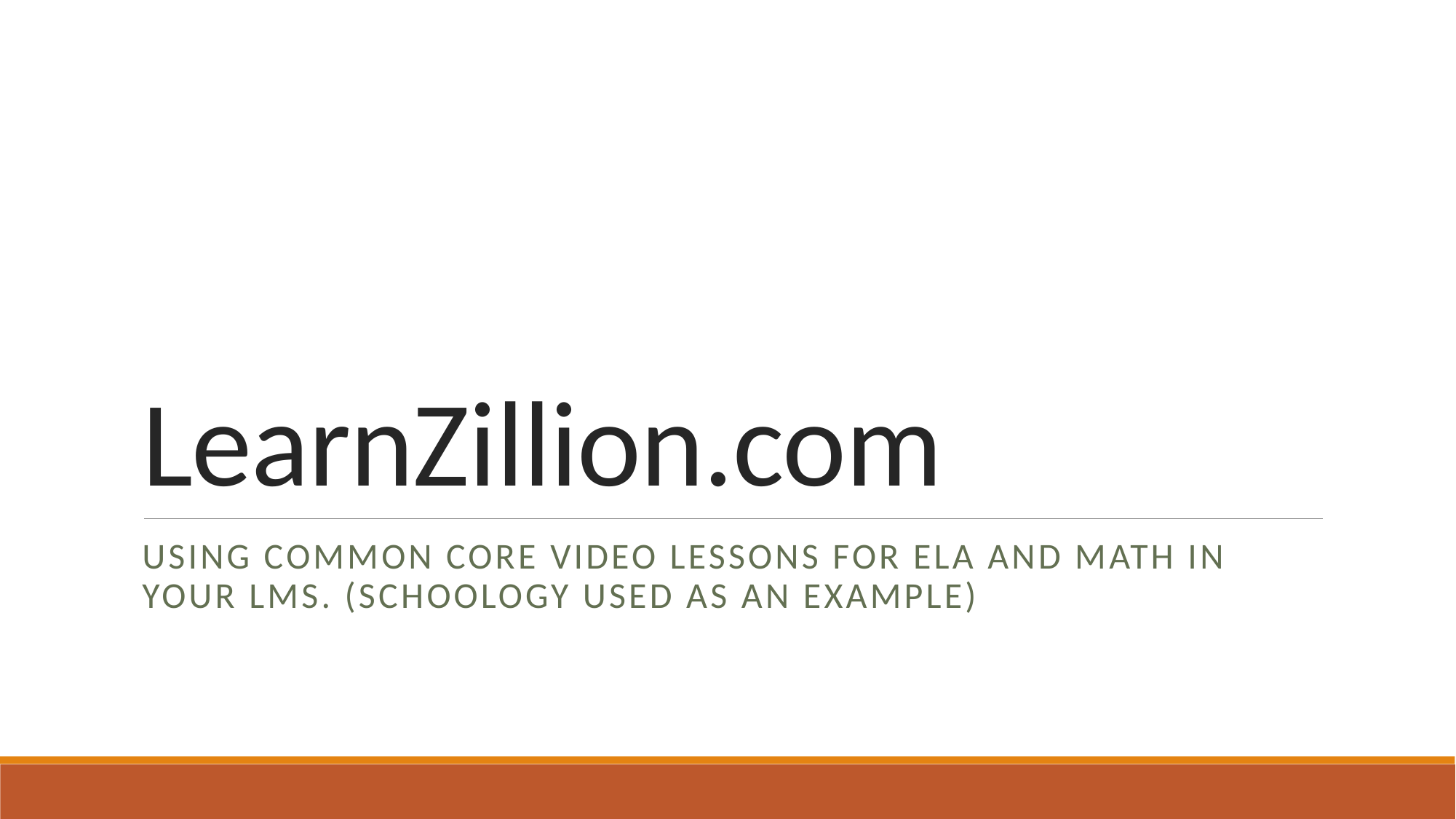

# LearnZillion.com
Using Common Core video lessons for ELA and Math in your LMS. (Schoology used as an example)